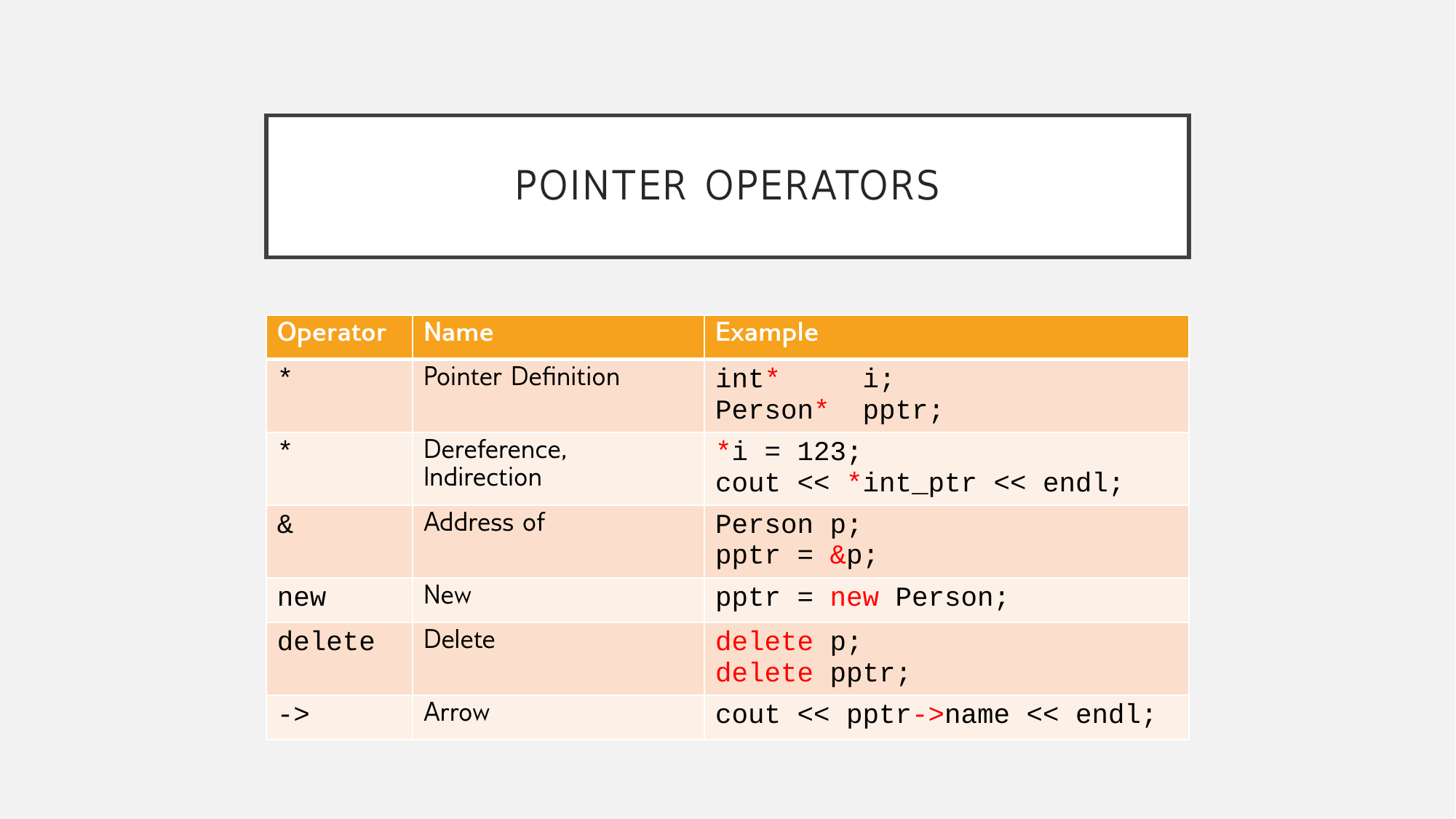

# Pointer Operators
| Operator | Name | Example |
| --- | --- | --- |
| \* | Pointer Definition | int\* i; Person\* pptr; |
| \* | Dereference, Indirection | \*i = 123; cout << \*int\_ptr << endl; |
| & | Address of | Person p; pptr = &p; |
| new | New | pptr = new Person; |
| delete | Delete | delete p; delete pptr; |
| -> | Arrow | cout << pptr->name << endl; |